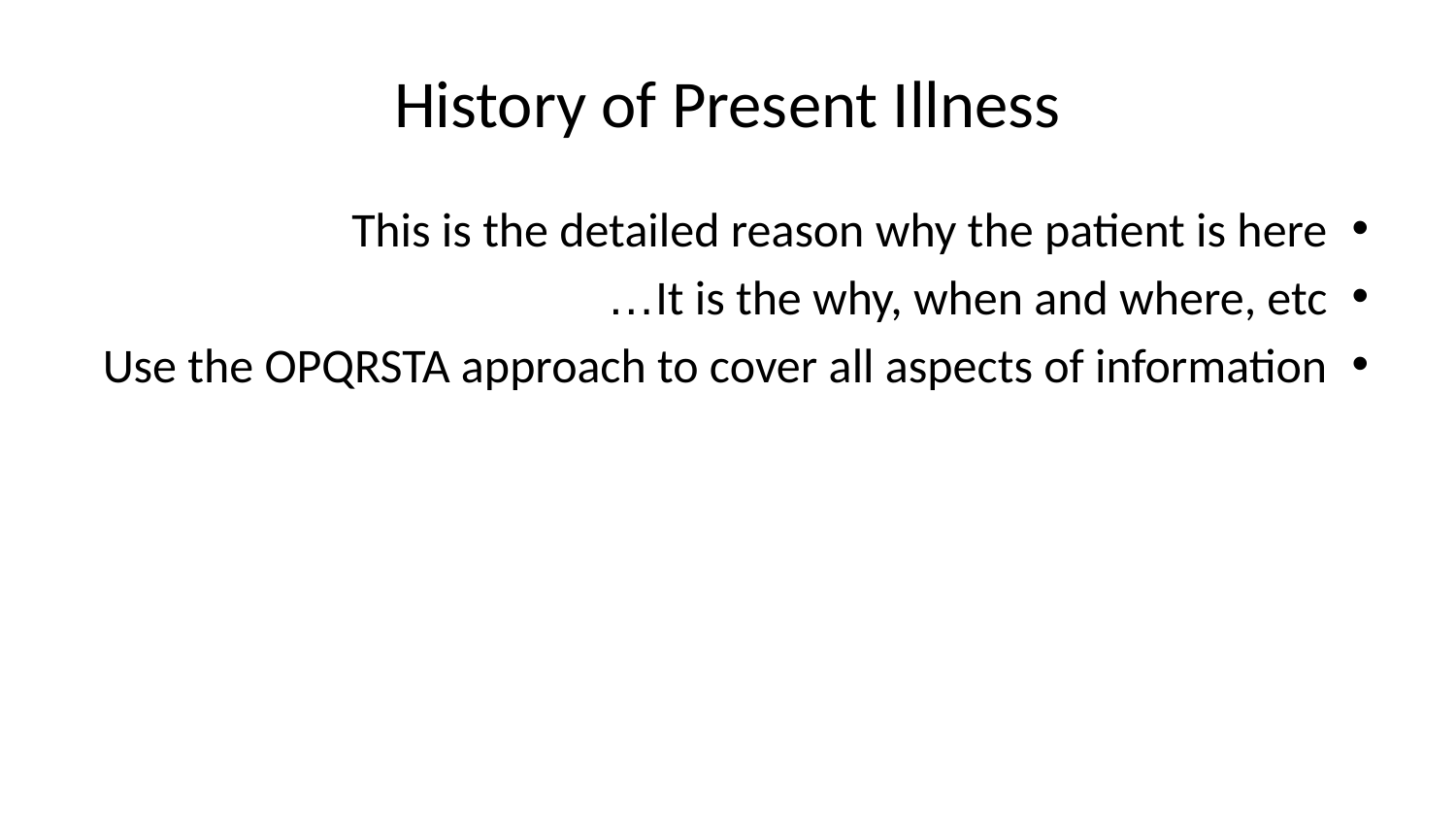

# History of Present Illness
This is the detailed reason why the patient is here
It is the why, when and where, etc…
Use the OPQRSTA approach to cover all aspects of information